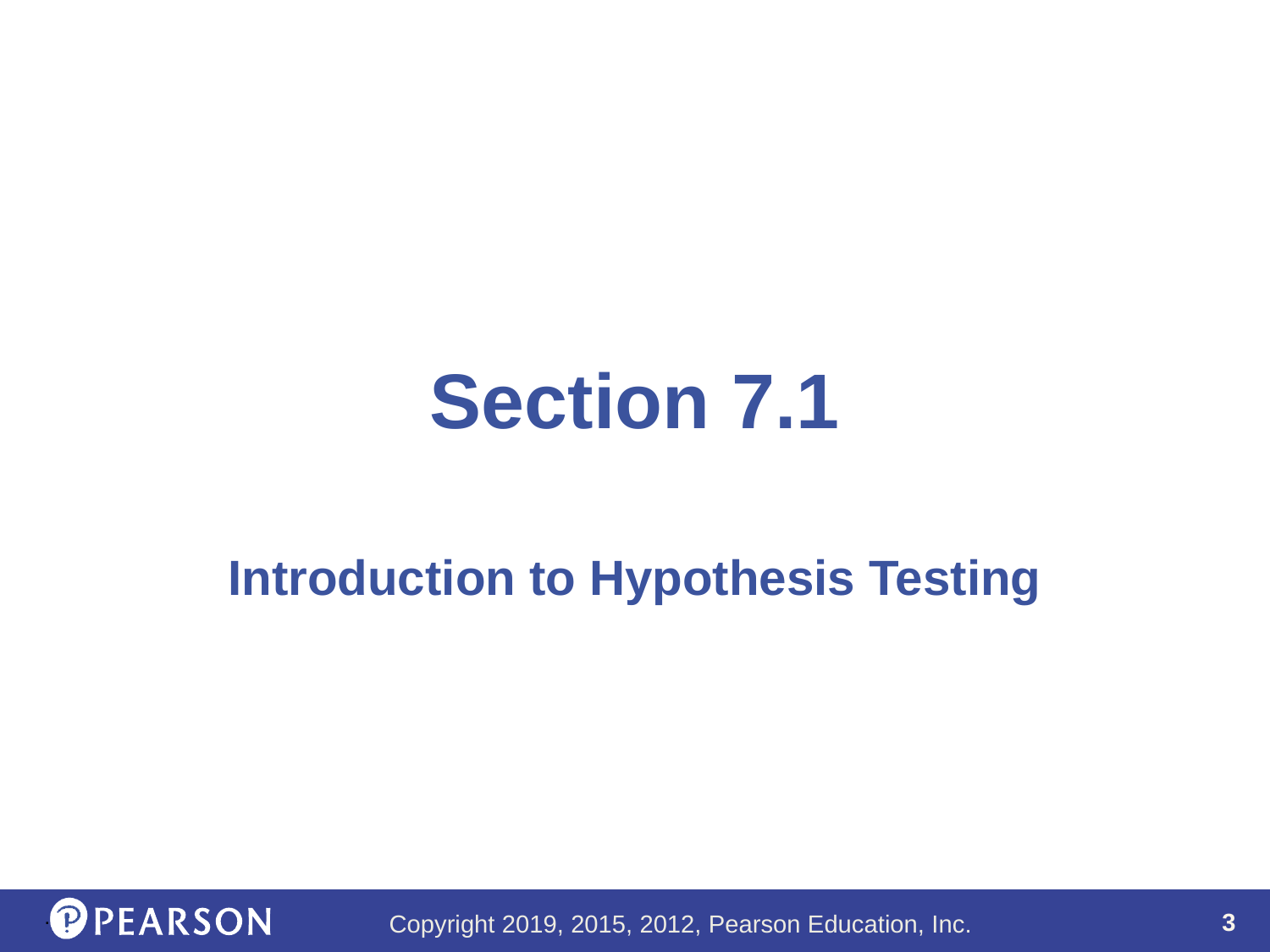

# Section 7.1
Introduction to Hypothesis Testing
.